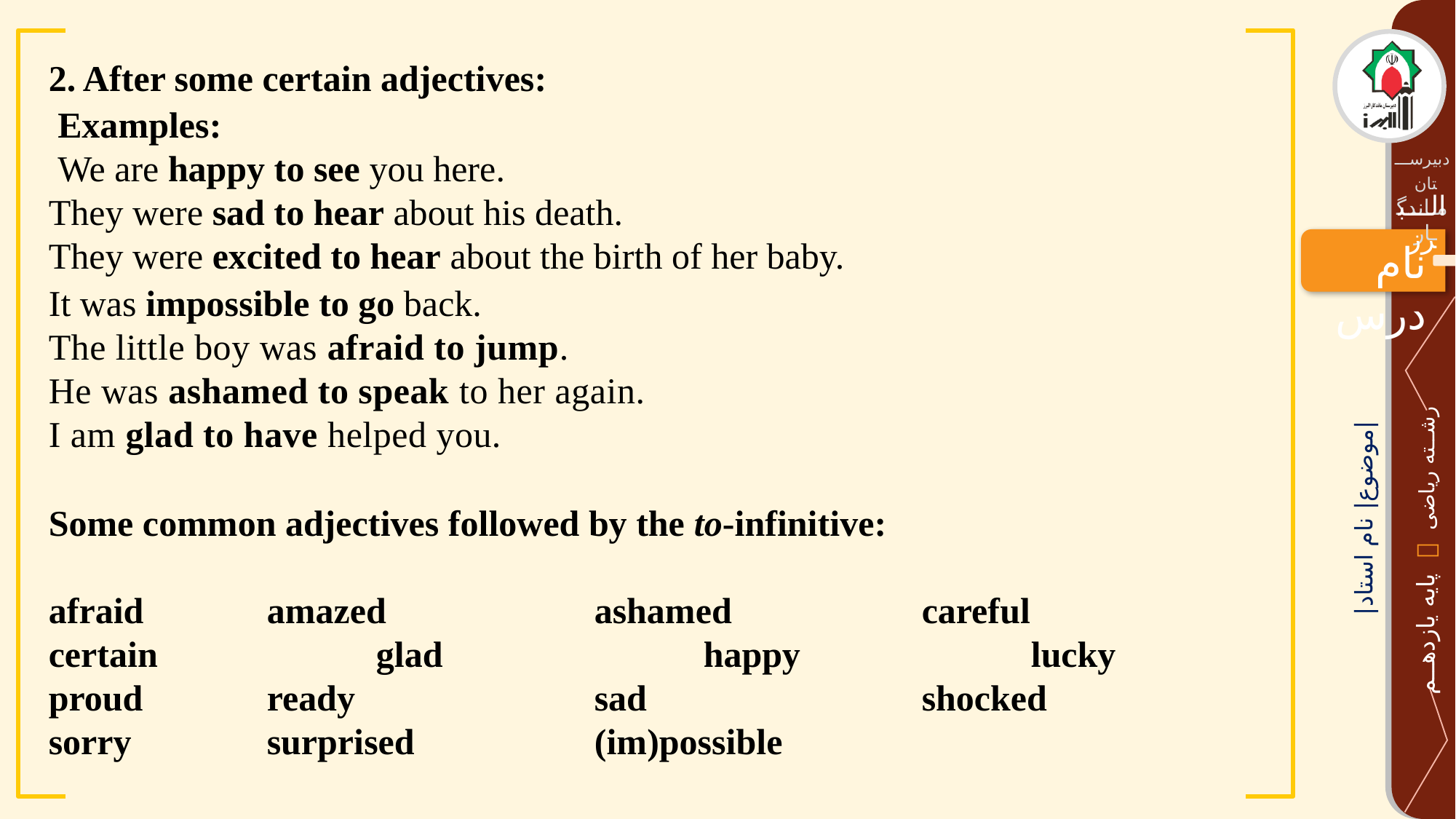

2. After some certain adjectives:
 Examples:
 We are happy to see you here.
They were sad to hear about his death.
They were excited to hear about the birth of her baby.
It was impossible to go back.
The little boy was afraid to jump.
He was ashamed to speak to her again.
I am glad to have helped you.
Some common adjectives followed by the to-infinitive:

afraid		amazed		ashamed		careful
certain		glad			happy			lucky
proud		ready			sad 			shocked
sorry		surprised		(im)possible